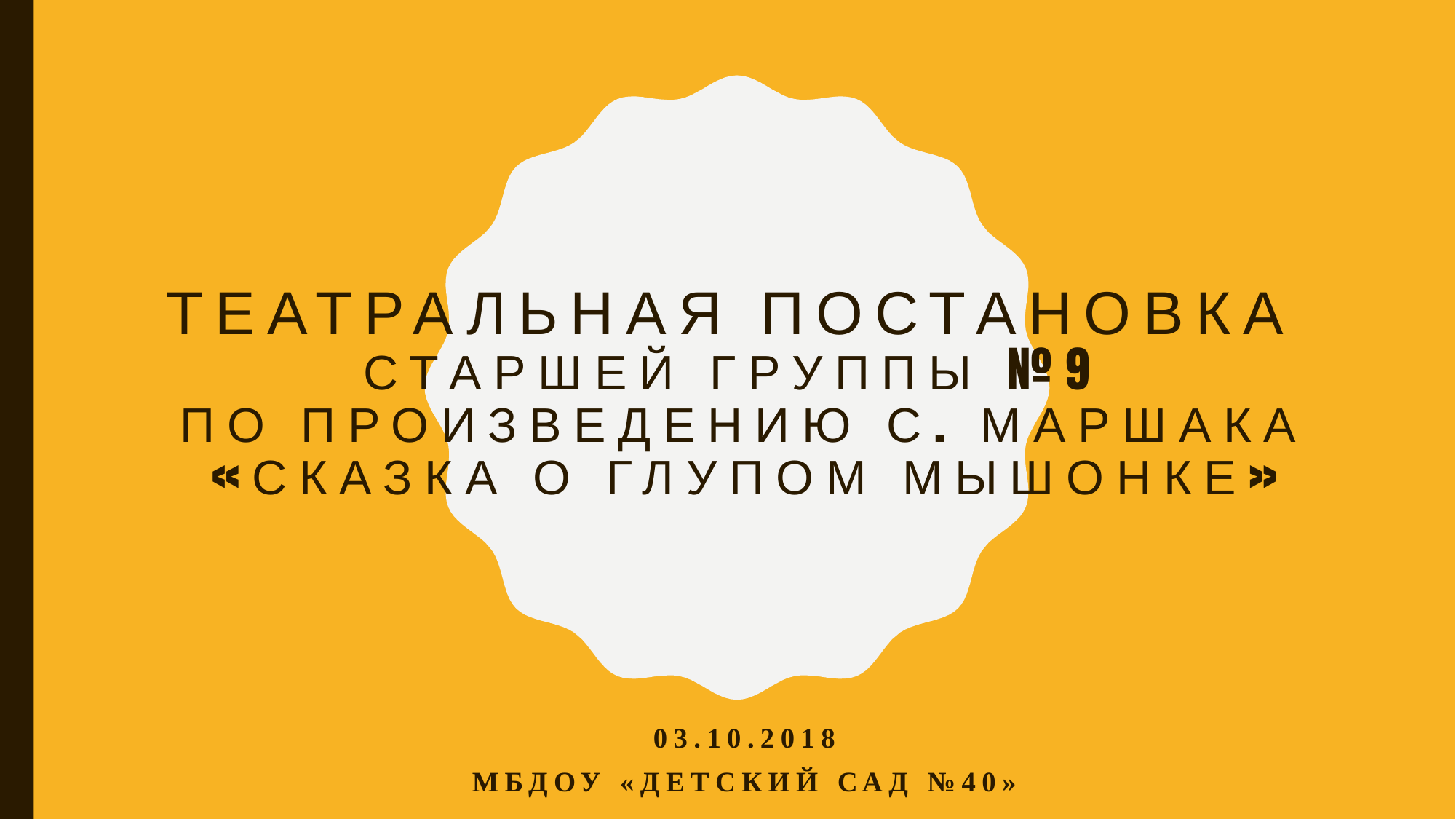

# Театральная постановка старшей группы №9 по произведению С. Маршака «Сказка о глупом мышонке»
03.10.2018
МБДОУ «Детский сад №40»